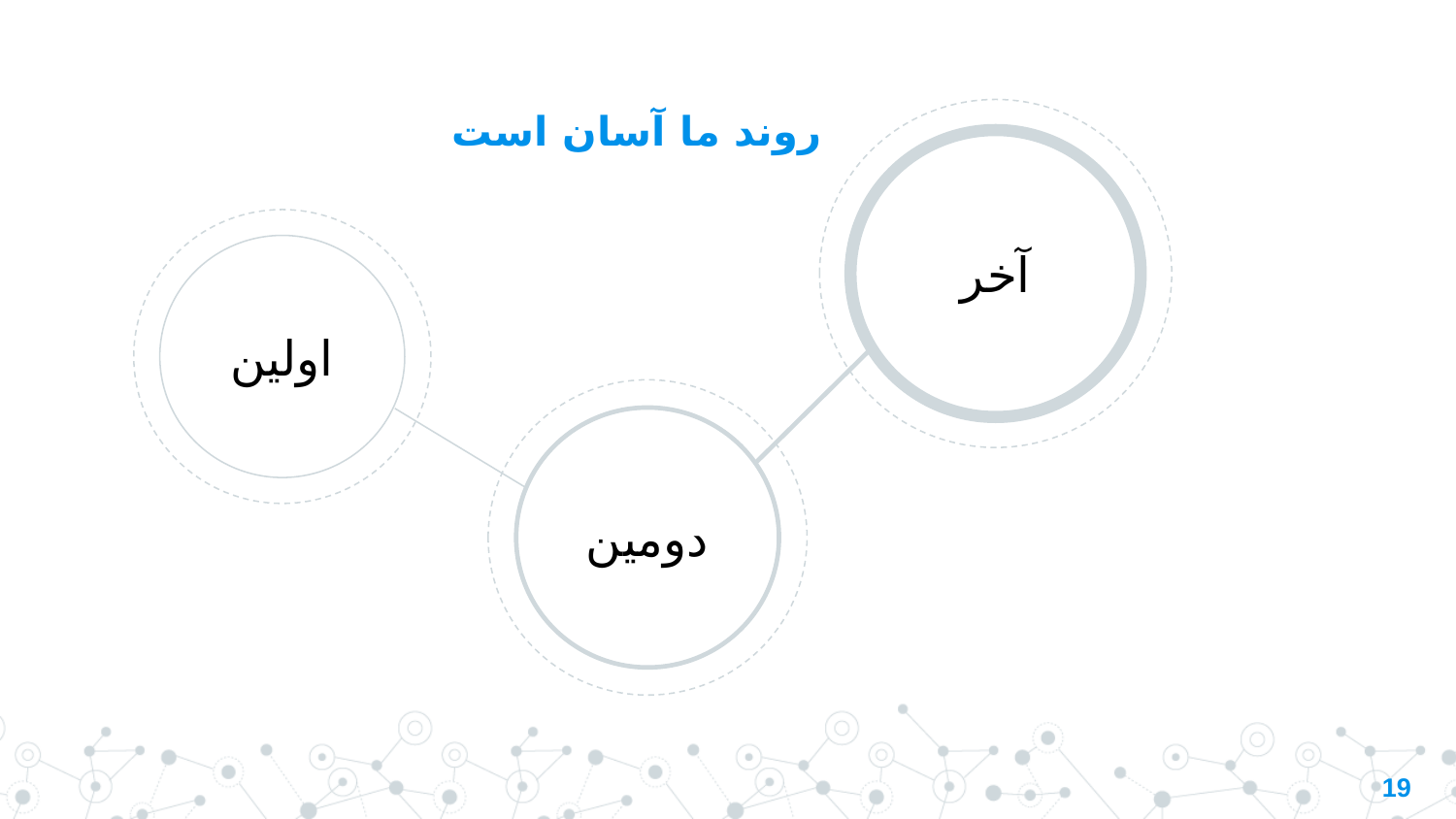

# روند ما آسان است

آخر

اولین

دومین
19